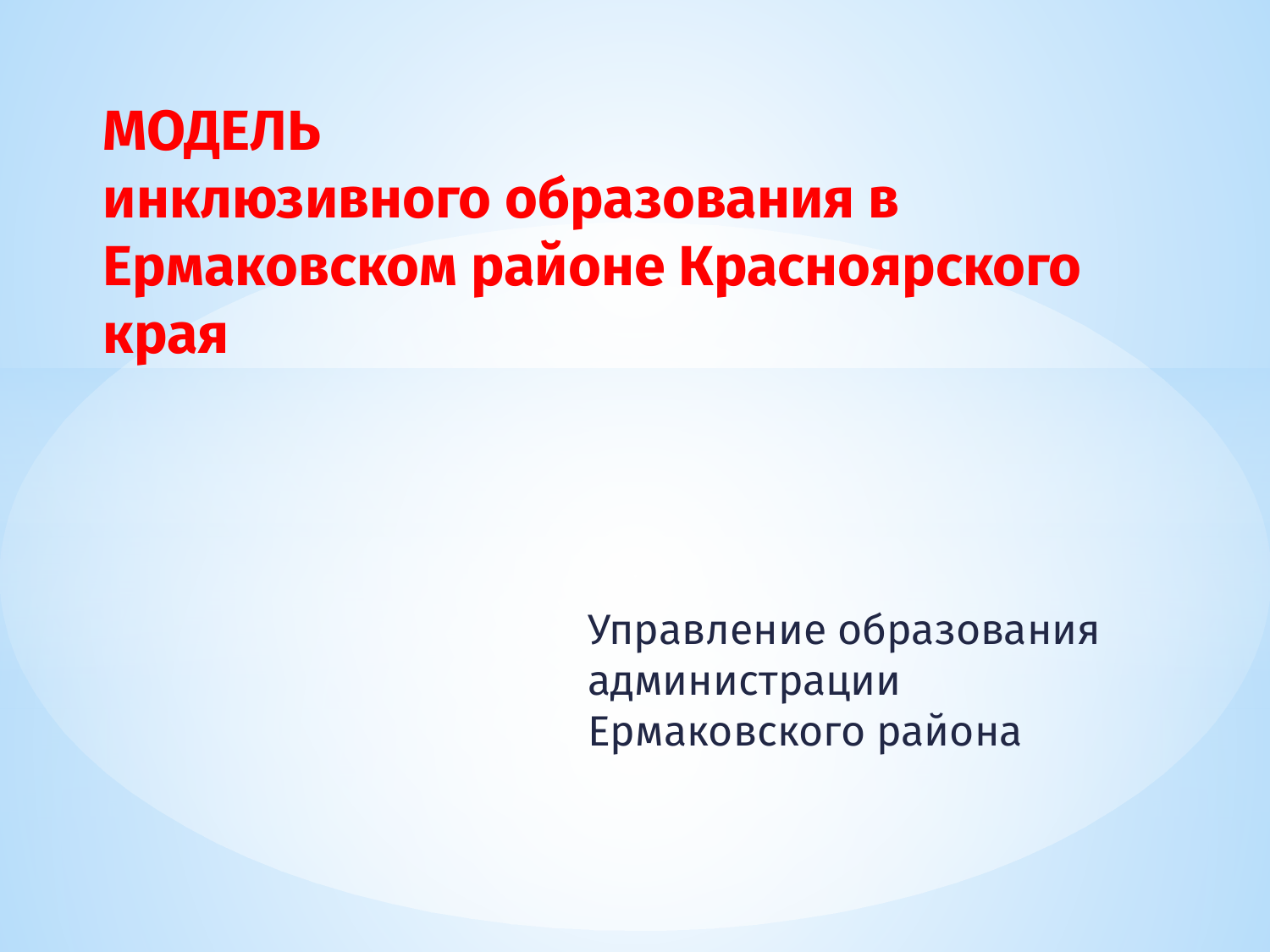

# МОДЕЛЬ инклюзивного образования в Ермаковском районе Красноярского края
Управление образования администрации Ермаковского района